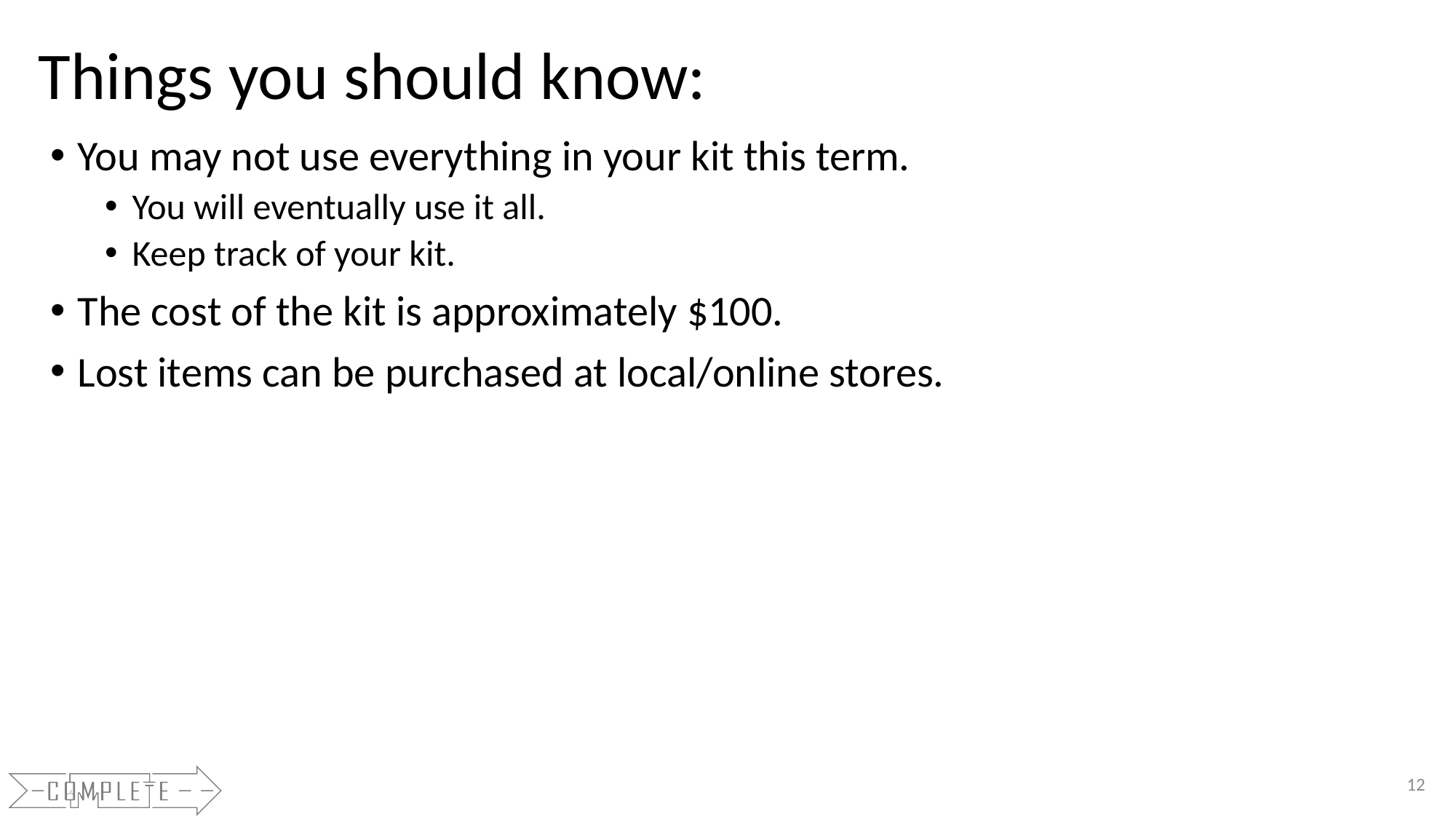

# Things you should know:
You may not use everything in your kit this term.
You will eventually use it all.
Keep track of your kit.
The cost of the kit is approximately $100.
Lost items can be purchased at local/online stores.
12